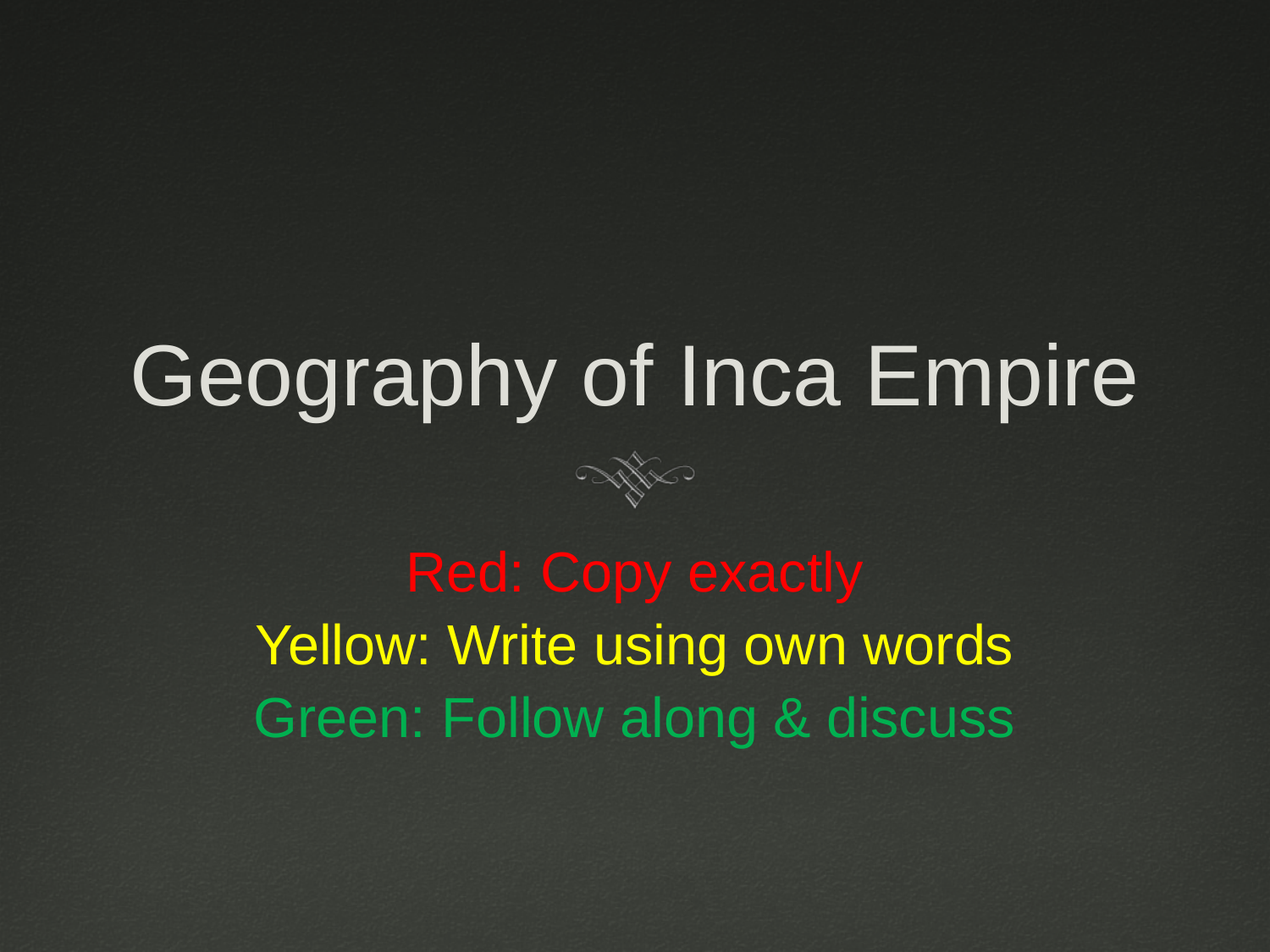

# Geography of Inca Empire
Red: Copy exactly
Yellow: Write using own words
Green: Follow along & discuss